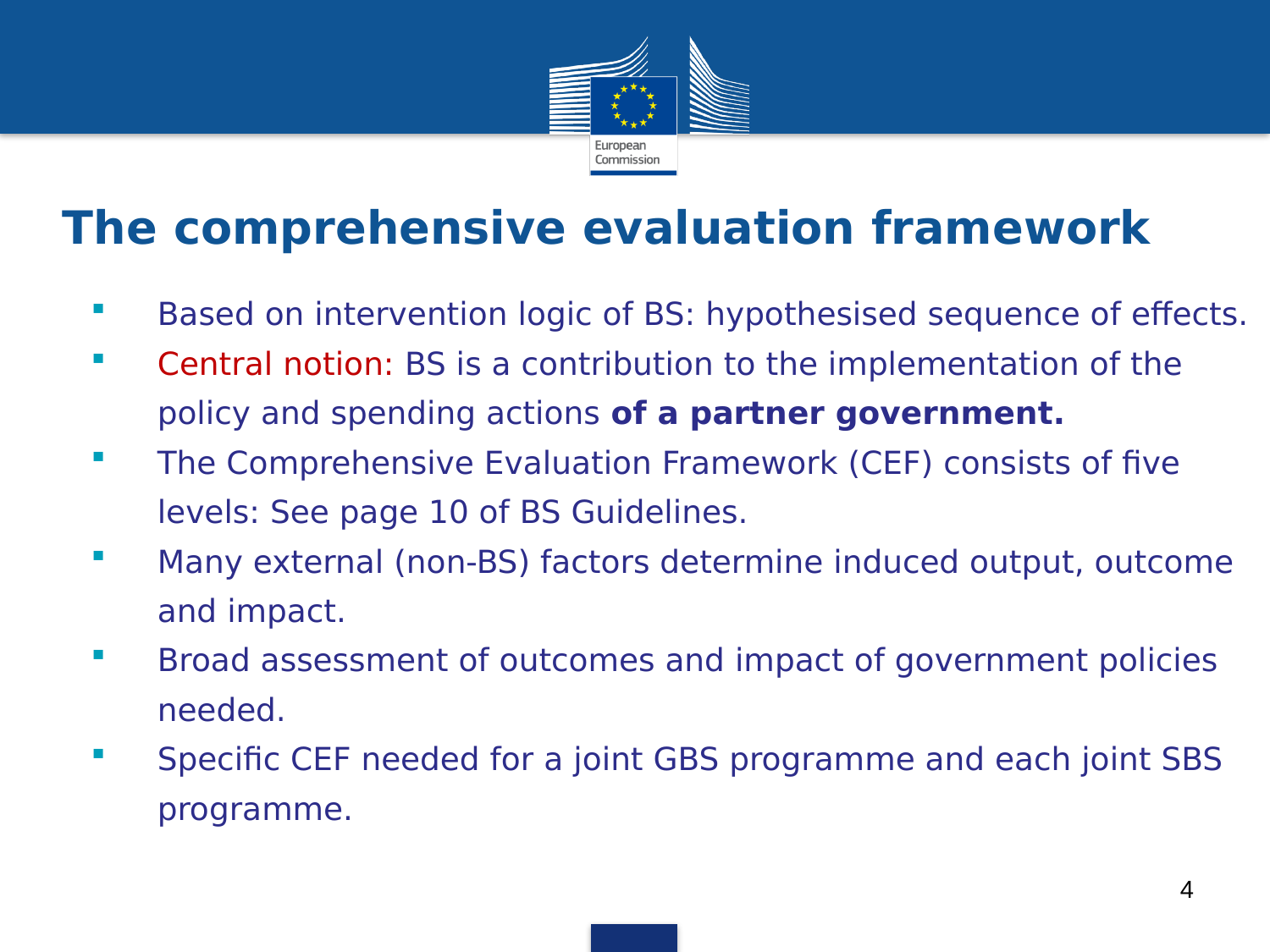

# The comprehensive evaluation framework
Based on intervention logic of BS: hypothesised sequence of effects.
Central notion: BS is a contribution to the implementation of the policy and spending actions of a partner government.
The Comprehensive Evaluation Framework (CEF) consists of five levels: See page 10 of BS Guidelines.
Many external (non-BS) factors determine induced output, outcome and impact.
Broad assessment of outcomes and impact of government policies needed.
Specific CEF needed for a joint GBS programme and each joint SBS programme.

4